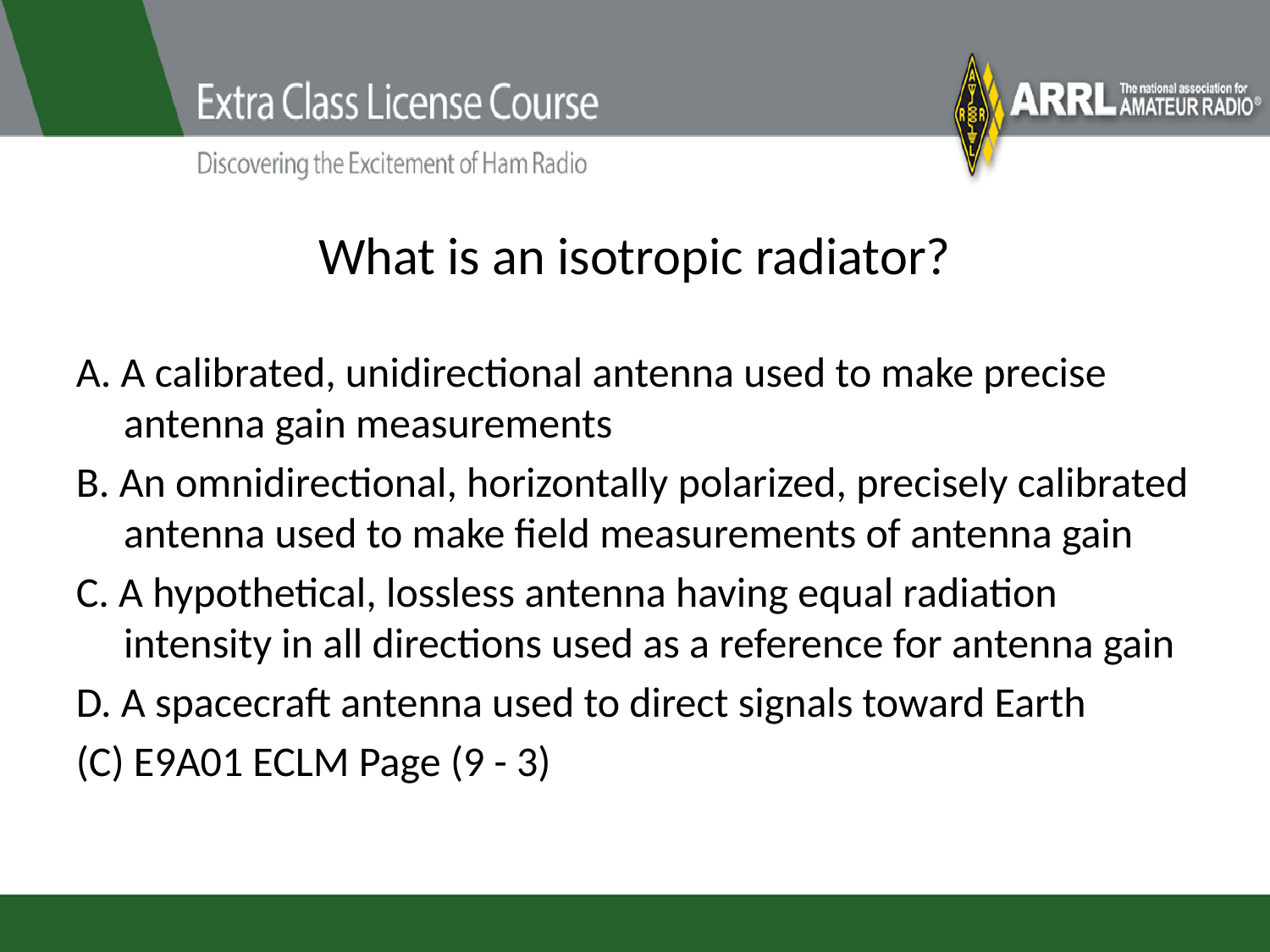

# What is an isotropic radiator?
A. A calibrated, unidirectional antenna used to make precise antenna gain measurements
B. An omnidirectional, horizontally polarized, precisely calibrated antenna used to make field measurements of antenna gain
C. A hypothetical, lossless antenna having equal radiation intensity in all directions used as a reference for antenna gain
D. A spacecraft antenna used to direct signals toward Earth
(C) E9A01 ECLM Page (9 - 3)